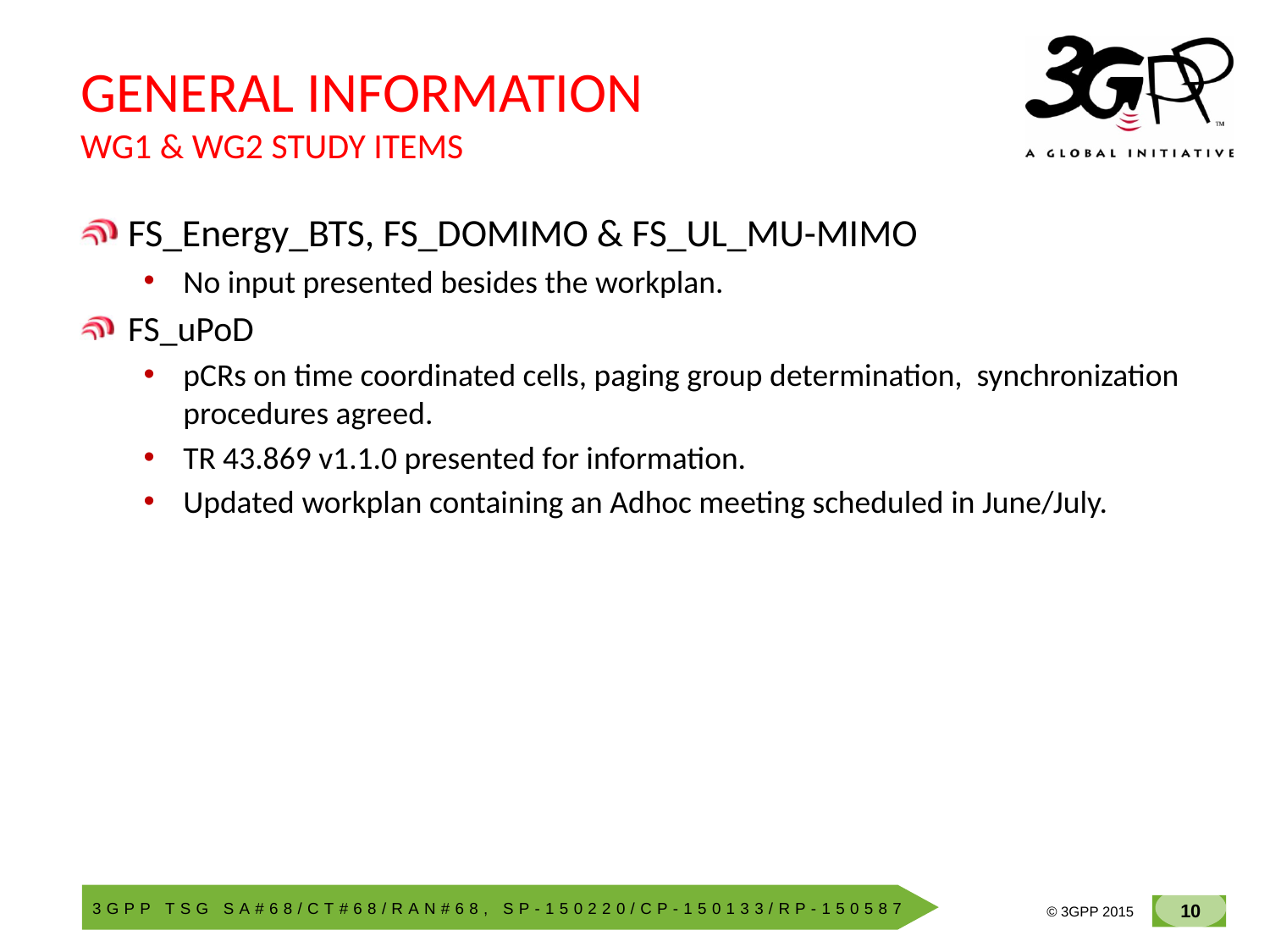

# GENERAL INFORMATION WG1 & WG2 STUDY ITEMS
FS_Energy_BTS, FS_DOMIMO & FS_UL_MU-MIMO
No input presented besides the workplan.
FS_uPoD
pCRs on time coordinated cells, paging group determination,  synchronization procedures agreed.
TR 43.869 v1.1.0 presented for information.
Updated workplan containing an Adhoc meeting scheduled in June/July.